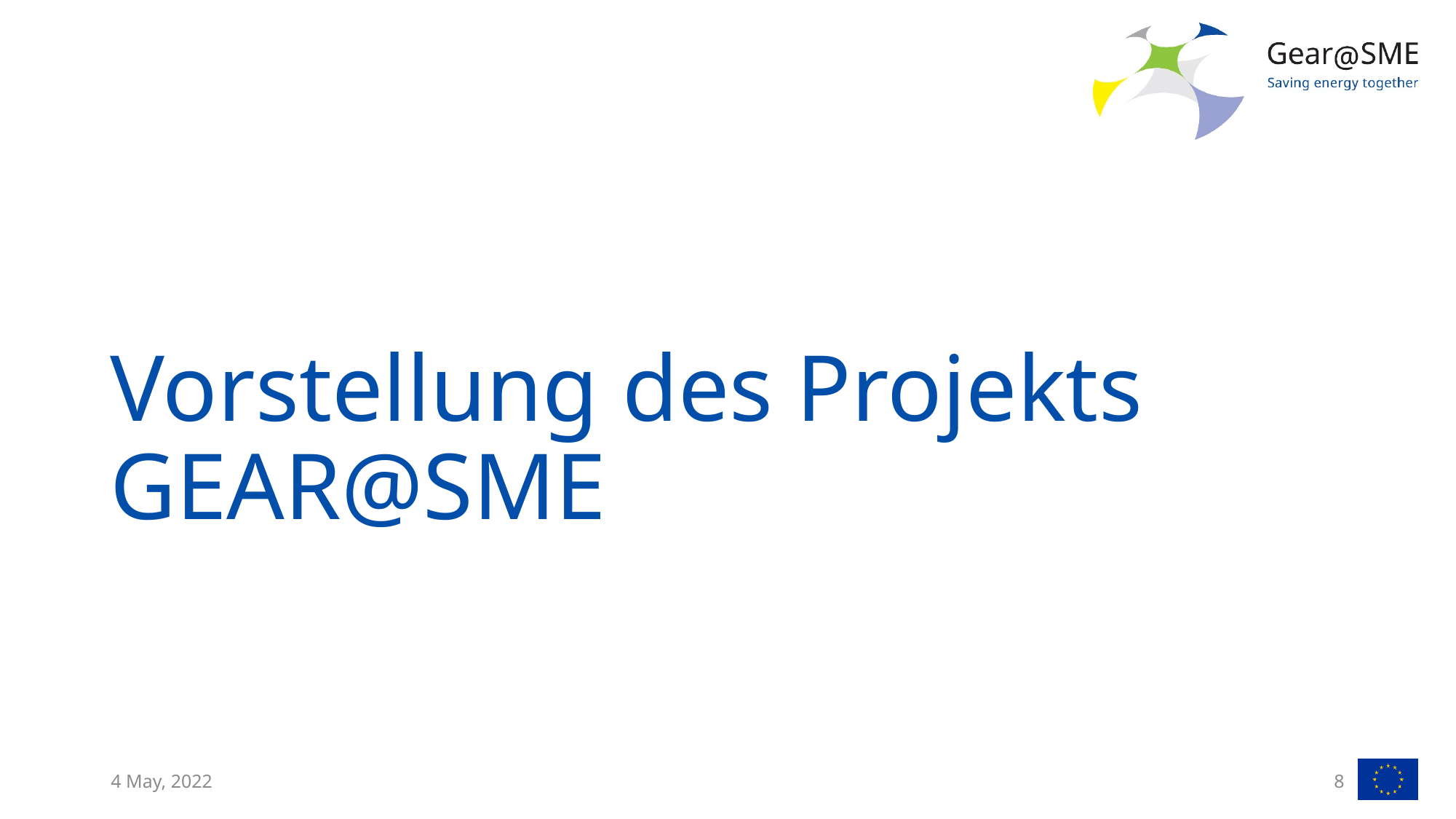

# Vorstellung des Projekts GEAR@SME

4 May, 2022
8